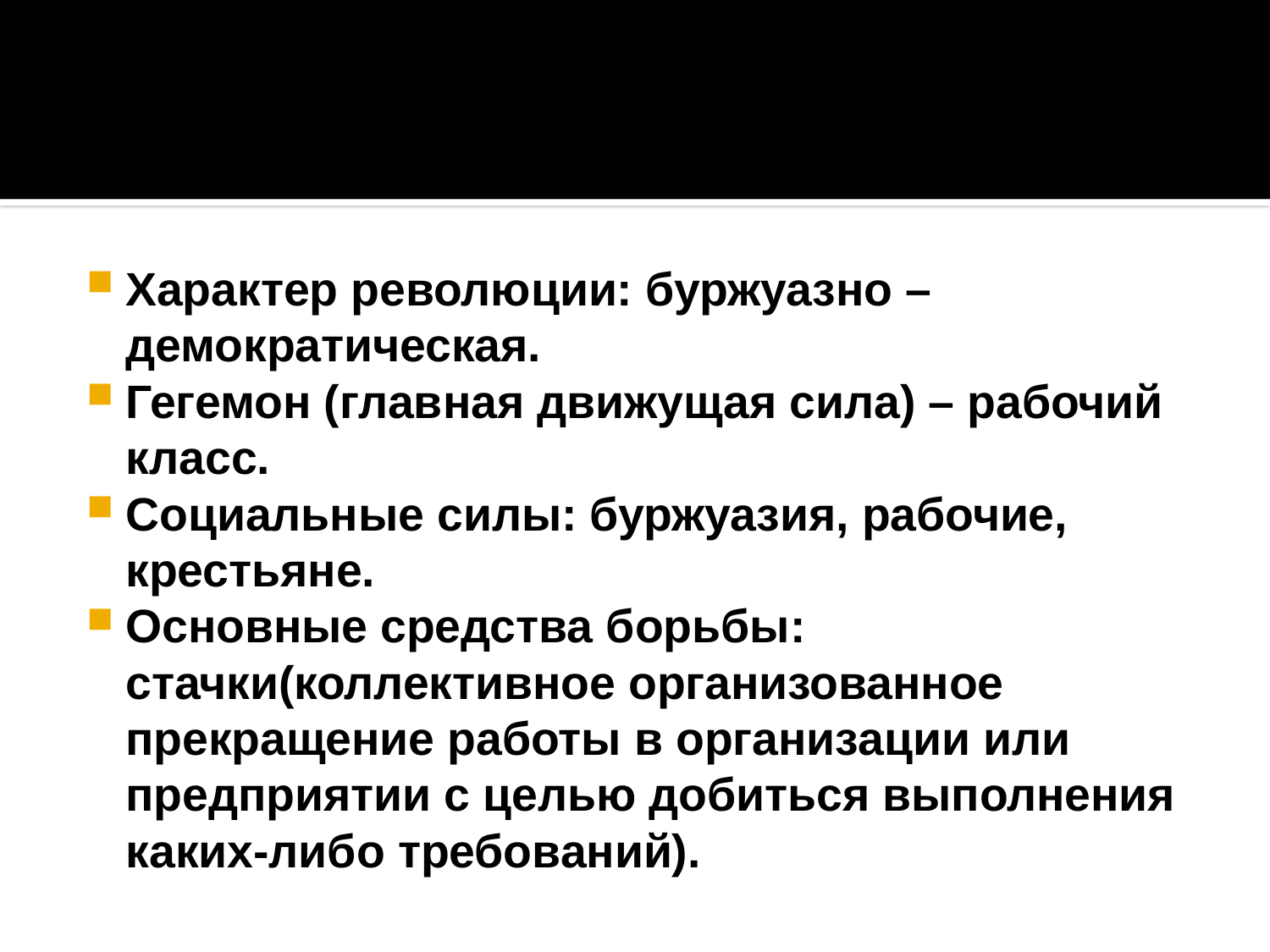

Характер революции: буржуазно – демократическая.
Гегемон (главная движущая сила) – рабочий класс.
Социальные силы: буржуазия, рабочие, крестьяне.
Основные средства борьбы:  стачки(коллективное организованное прекращение работы в организации или предприятии с целью добиться выполнения каких-либо требований).